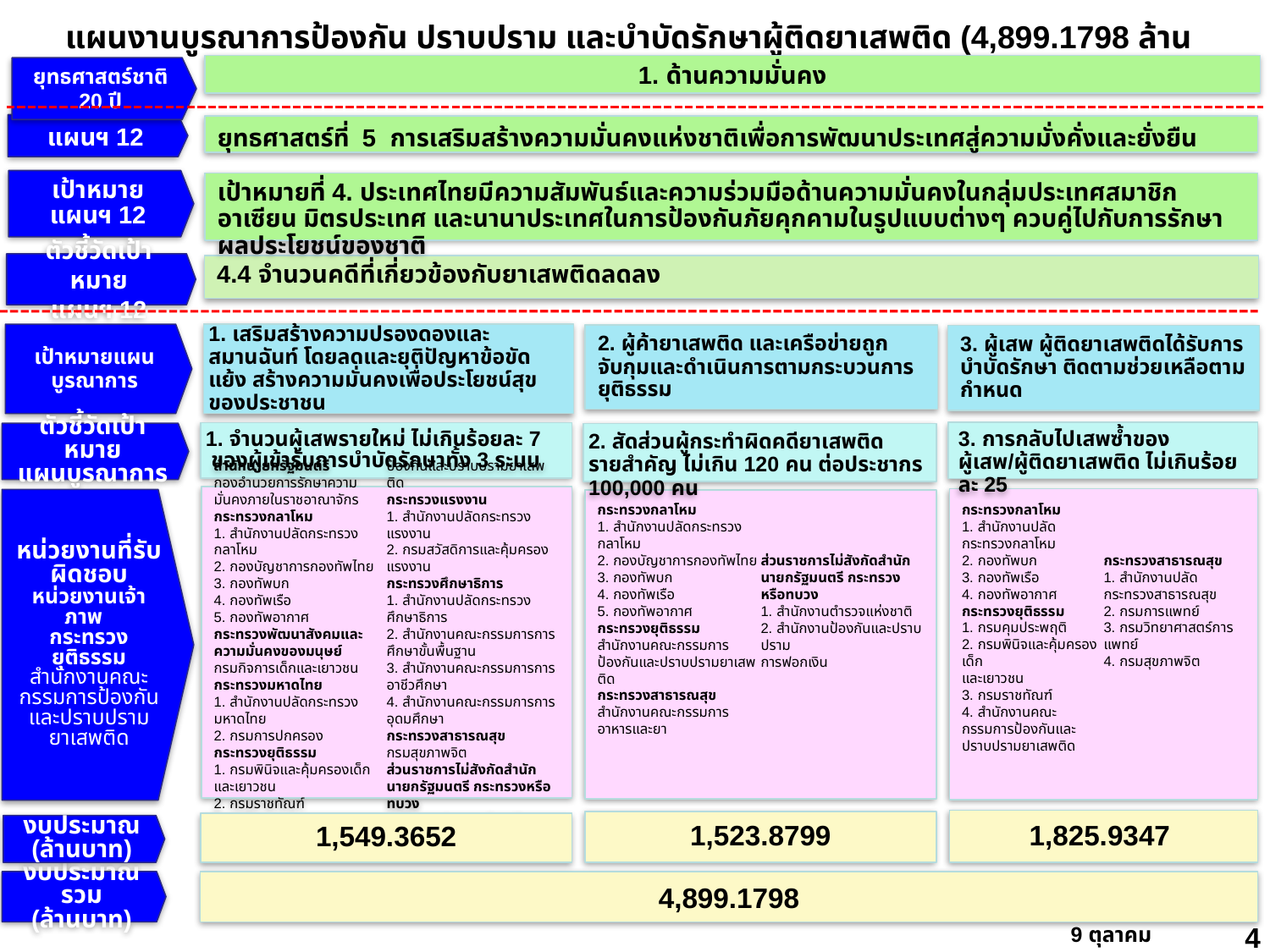

แผนงานบูรณาการป้องกัน ปราบปราม และบำบัดรักษาผู้ติดยาเสพติด (4,899.1798 ล้านบาท)
1. ด้านความมั่นคง
ยุทธศาสตร์ชาติ 20 ปี
แผนฯ 12
ยุทธศาสตร์ที่  5  การเสริมสร้างความมั่นคงแห่งชาติเพื่อการพัฒนาประเทศสู่ความมั่งคั่งและยั่งยืน
เป้าหมาย
แผนฯ 12
เป้าหมายที่ 4. ประเทศไทยมีความสัมพันธ์และความร่วมมือด้านความมั่นคงในกลุ่มประเทศสมาชิกอาเซียน มิตรประเทศ และนานาประเทศในการป้องกันภัยคุกคามในรูปแบบต่างๆ ควบคู่ไปกับการรักษาผลประโยชน์ของชาติ
ตัวชี้วัดเป้าหมาย
แผนฯ 12
4.4 จำนวนคดีที่เกี่ยวข้องกับยาเสพติดลดลง
เป้าหมายแผนบูรณาการ
1. เสริมสร้างความปรองดองและสมานฉันท์ โดยลดและยุติปัญหาข้อขัดแย้ง สร้างความมั่นคงเพื่อประโยชน์สุขของประชาชน
2. ผู้ค้ายาเสพติด และเครือข่ายถูกจับกุมและดำเนินการตามกระบวนการยุติธรรม
3. ผู้เสพ ผู้ติดยาเสพติดได้รับการบำบัดรักษา ติดตามช่วยเหลือตามกำหนด
3. การกลับไปเสพซ้ำของ
ผู้เสพ/ผู้ติดยาเสพติด ไม่เกินร้อยละ 25
1. จำนวนผู้เสพรายใหม่ ไม่เกินร้อยละ 7
 ของผู้เข้ารับการบำบัดรักษาทั้ง 3 ระบบ
ตัวชี้วัดเป้าหมาย
แผนบูรณาการ
2. สัดส่วนผู้กระทำผิดคดียาเสพติด
รายสำคัญ ไม่เกิน 120 คน ต่อประชากร 100,000 คน
สำนักนายกรัฐมนตรี
กองอำนวยการรักษาความมั่นคงภายในราชอาณาจักร
กระทรวงกลาโหม
1. สำนักงานปลัดกระทรวงกลาโหม
2. กองบัญชาการกองทัพไทย
3. กองทัพบก
4. กองทัพเรือ
5. กองทัพอากาศ
กระทรวงพัฒนาสังคมและความมั่นคงของมนุษย์
กรมกิจการเด็กและเยาวชน
กระทรวงมหาดไทย
1. สำนักงานปลัดกระทรวงมหาดไทย
2. กรมการปกครอง
กระทรวงยุติธรรม
1. กรมพินิจและคุ้มครองเด็กและเยาวชน
2. กรมราชทัณฑ์
3. สำนักงานคณะกรรมการป้องกันและปราบปรามยาเสพติด
กระทรวงแรงงาน
1. สำนักงานปลัดกระทรวงแรงงาน
2. กรมสวัสดิการและคุ้มครองแรงงาน
กระทรวงศึกษาธิการ
1. สำนักงานปลัดกระทรวงศึกษาธิการ
2. สำนักงานคณะกรรมการการศึกษาขั้นพื้นฐาน
3. สำนักงานคณะกรรมการการอาชีวศึกษา
4. สำนักงานคณะกรรมการการอุดมศึกษา
กระทรวงสาธารณสุข
กรมสุขภาพจิต
ส่วนราชการไม่สังกัดสำนักนายกรัฐมนตรี กระทรวงหรือทบวง
สำนักงานตำรวจแห่งชาติ
กระทรวงกลาโหม
1. สำนักงานปลัดกระทรวงกลาโหม
2. กองทัพบก
3. กองทัพเรือ
4. กองทัพอากาศ
กระทรวงยุติธรรม
1. กรมคุมประพฤติ
2. กรมพินิจและคุ้มครองเด็ก
และเยาวชน
3. กรมราชทัณฑ์
4. สำนักงานคณะกรรมการป้องกันและปราบปรามยาเสพติด

กระทรวงสาธารณสุข
1. สำนักงานปลัดกระทรวงสาธารณสุข
2. กรมการแพทย์
3. กรมวิทยาศาสตร์การแพทย์
4. กรมสุขภาพจิต
หน่วยงานที่รับผิดชอบ
หน่วยงานเจ้าภาพ
กระทรวงยุติธรรม
สำนักงานคณะกรรมการป้องกันและปราบปราม
ยาเสพติด
กระทรวงกลาโหม
1. สำนักงานปลัดกระทรวงกลาโหม
2. กองบัญชาการกองทัพไทย
3. กองทัพบก
4. กองทัพเรือ
5. กองทัพอากาศ
กระทรวงยุติธรรม
สำนักงานคณะกรรมการป้องกันและปราบปรามยาเสพติด
กระทรวงสาธารณสุข
สำนักงานคณะกรรมการอาหารและยา

ส่วนราชการไม่สังกัดสำนักนายกรัฐมนตรี กระทรวง หรือทบวง
1. สำนักงานตำรวจแห่งชาติ
2. สำนักงานป้องกันและปราบปราม
การฟอกเงิน
1,825.9347
1,523.8799
1,549.3652
งบประมาณ
(ล้านบาท)
งบประมาณรวม
(ล้านบาท)
4,899.1798
4
9 ตุลาคม 2559